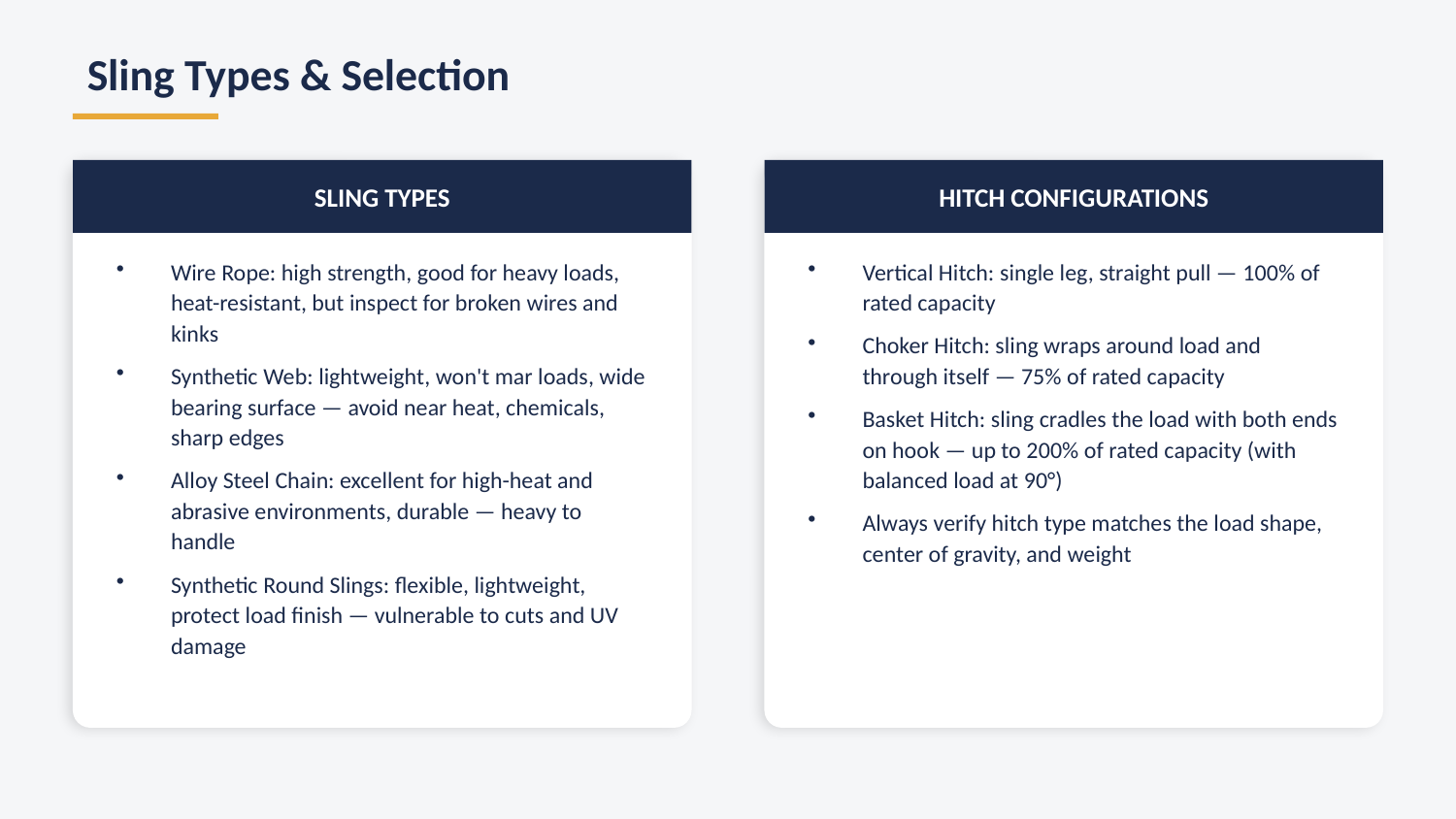

Sling Types & Selection

SLING TYPES

HITCH CONFIGURATIONS
Wire Rope: high strength, good for heavy loads, heat-resistant, but inspect for broken wires and kinks
Synthetic Web: lightweight, won't mar loads, wide bearing surface — avoid near heat, chemicals, sharp edges
Alloy Steel Chain: excellent for high-heat and abrasive environments, durable — heavy to handle
Synthetic Round Slings: flexible, lightweight, protect load finish — vulnerable to cuts and UV damage
Vertical Hitch: single leg, straight pull — 100% of rated capacity
Choker Hitch: sling wraps around load and through itself — 75% of rated capacity
Basket Hitch: sling cradles the load with both ends on hook — up to 200% of rated capacity (with balanced load at 90°)
Always verify hitch type matches the load shape, center of gravity, and weight